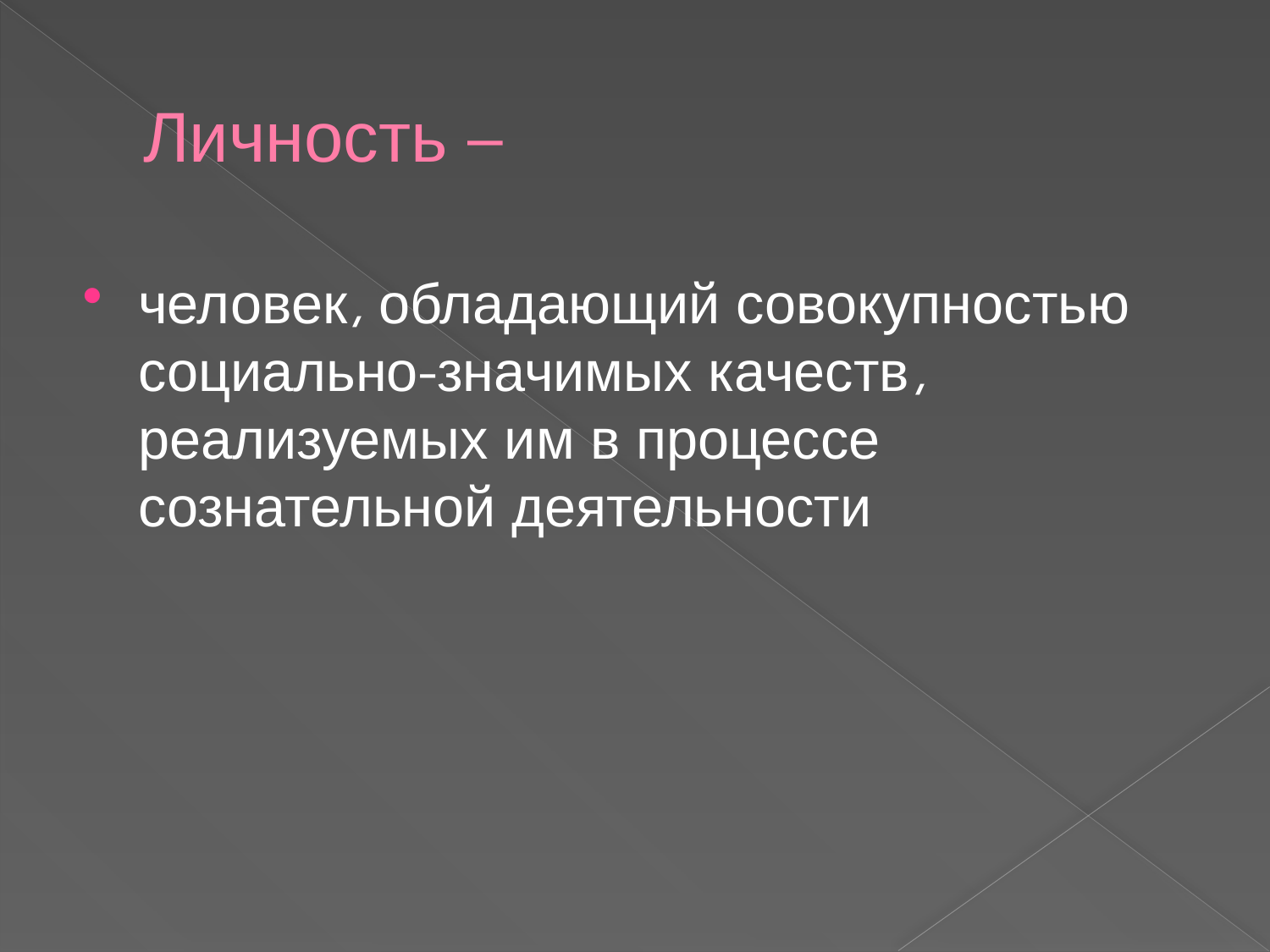

# Личность –
человек, обладающий совокупностью социально-значимых качеств, реализуемых им в процессе сознательной деятельности